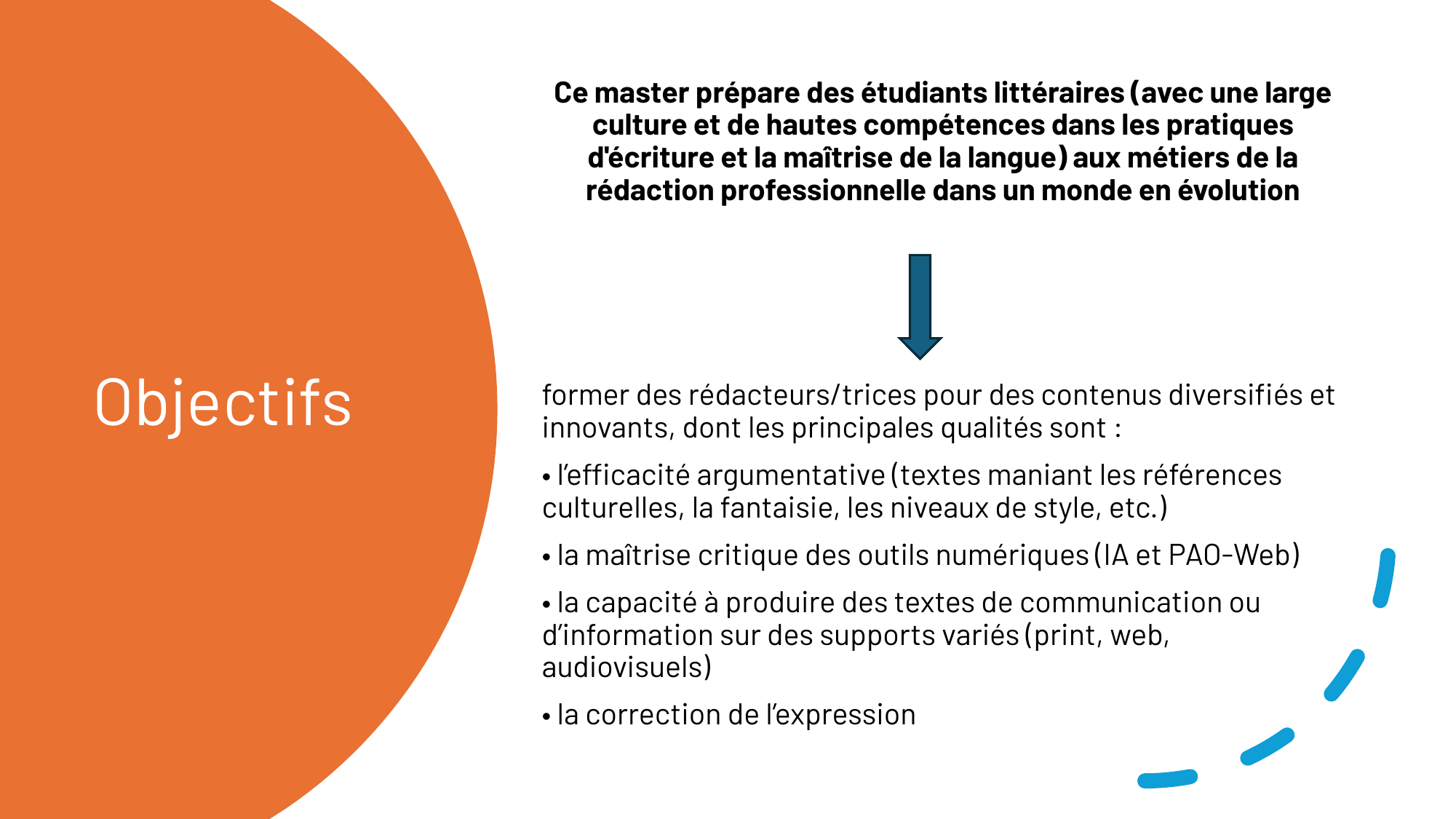

Ce master prépare des étudiants littéraires (avec une large culture et de hautes compétences dans les pratiques d'écriture et la maîtrise de la langue) aux métiers de la rédaction professionnelle dans un monde en évolution

former des rédacteurs/trices pour des contenus diversifiés et innovants, dont les principales qualités sont :
• l’efficacité argumentative (textes maniant les références culturelles, la fantaisie, les niveaux de style, etc.)
• la maîtrise critique des outils numériques (IA et PAO-Web)
• la capacité à produire des textes de communication ou d’information sur des supports variés (print, web, audiovisuels)
• la correction de l’expression
# Objectifs